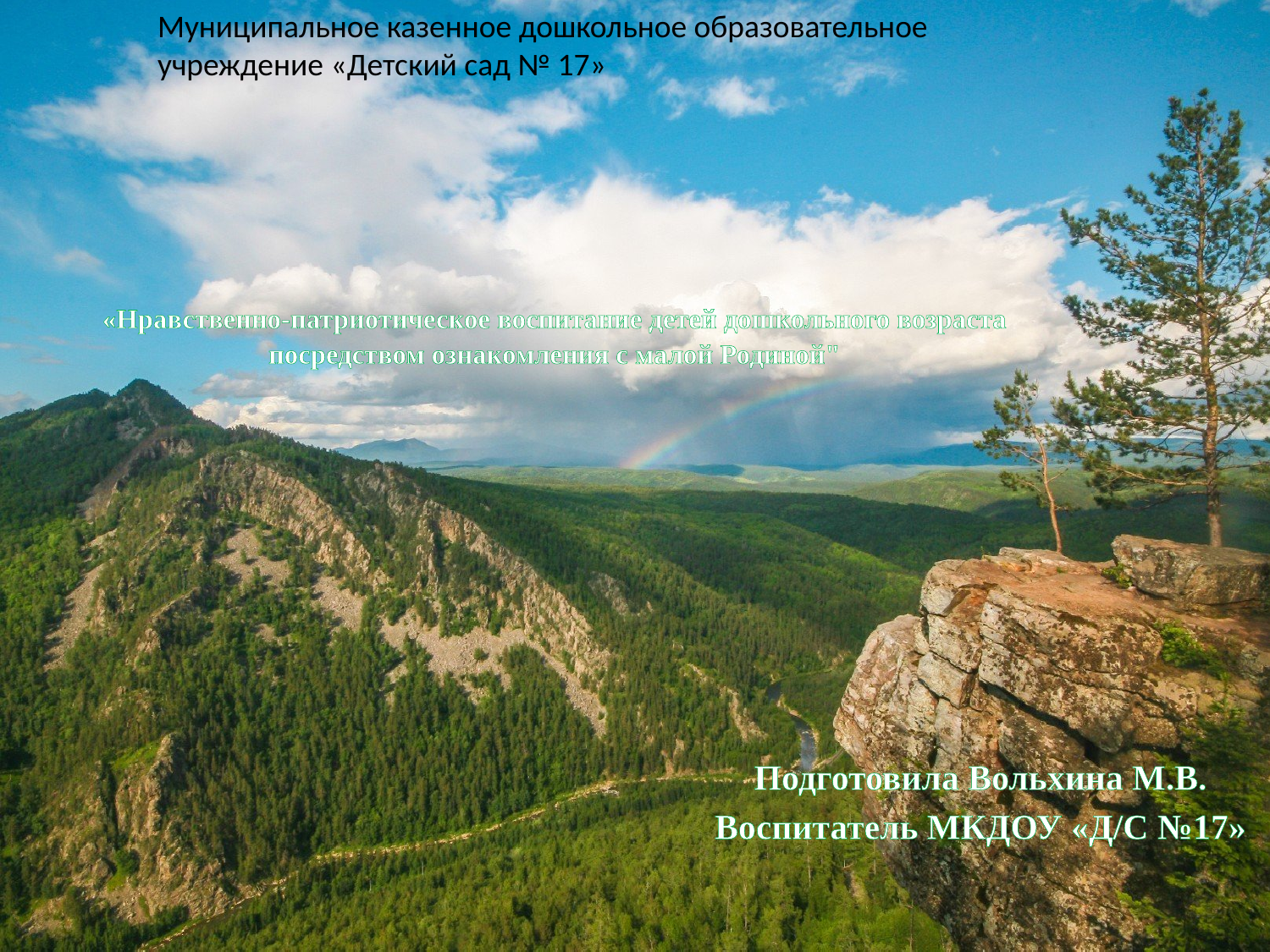

Муниципальное казенное дошкольное образовательное учреждение «Детский сад № 17»
# «Нравственно-патриотическое воспитание детей дошкольного возраста посредством ознакомления с малой Родиной"
Подготовила Вольхина М.В.
Воспитатель МКДОУ «Д/С №17»